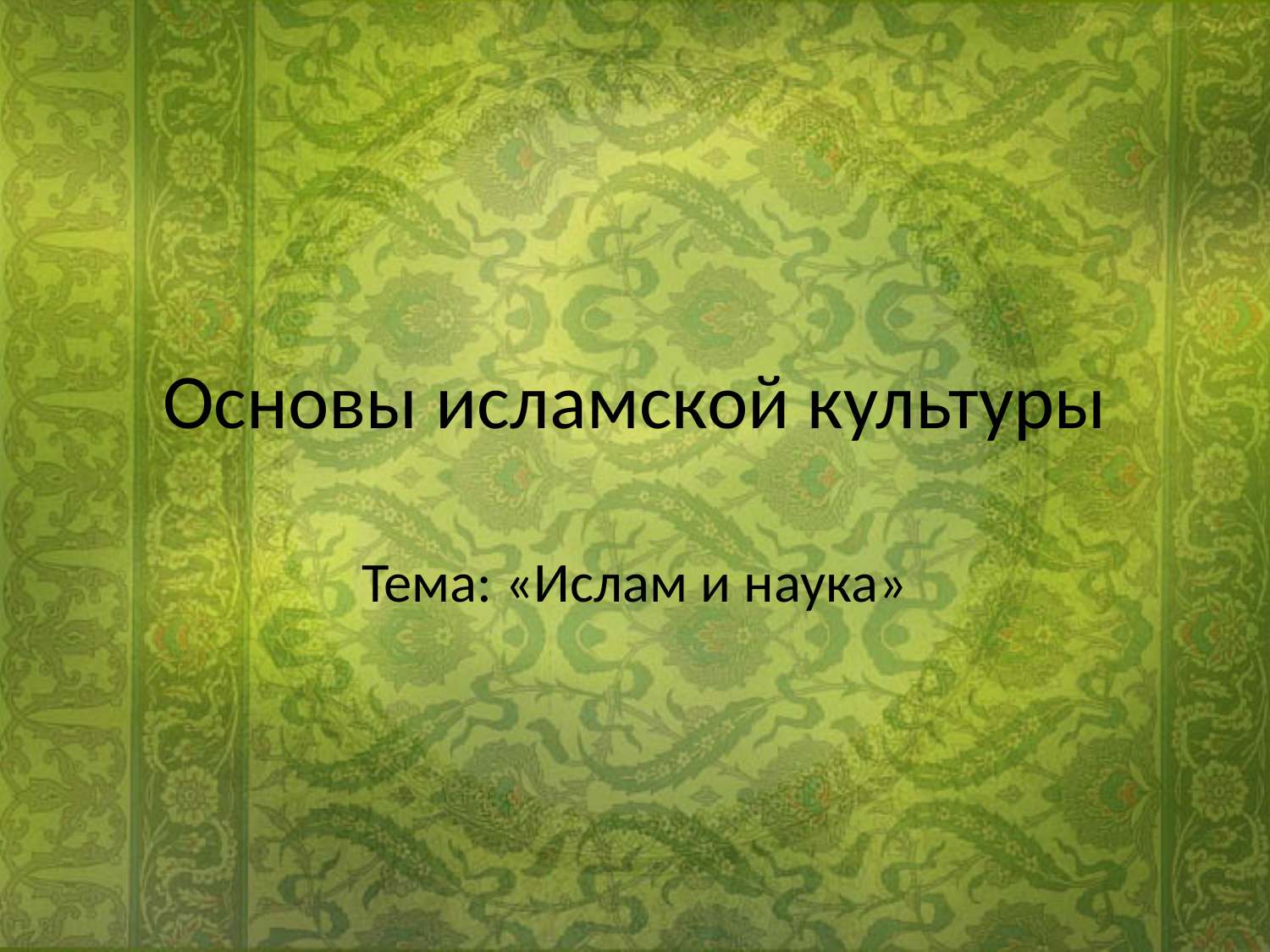

# Основы исламской культуры
Тема: «Ислам и наука»